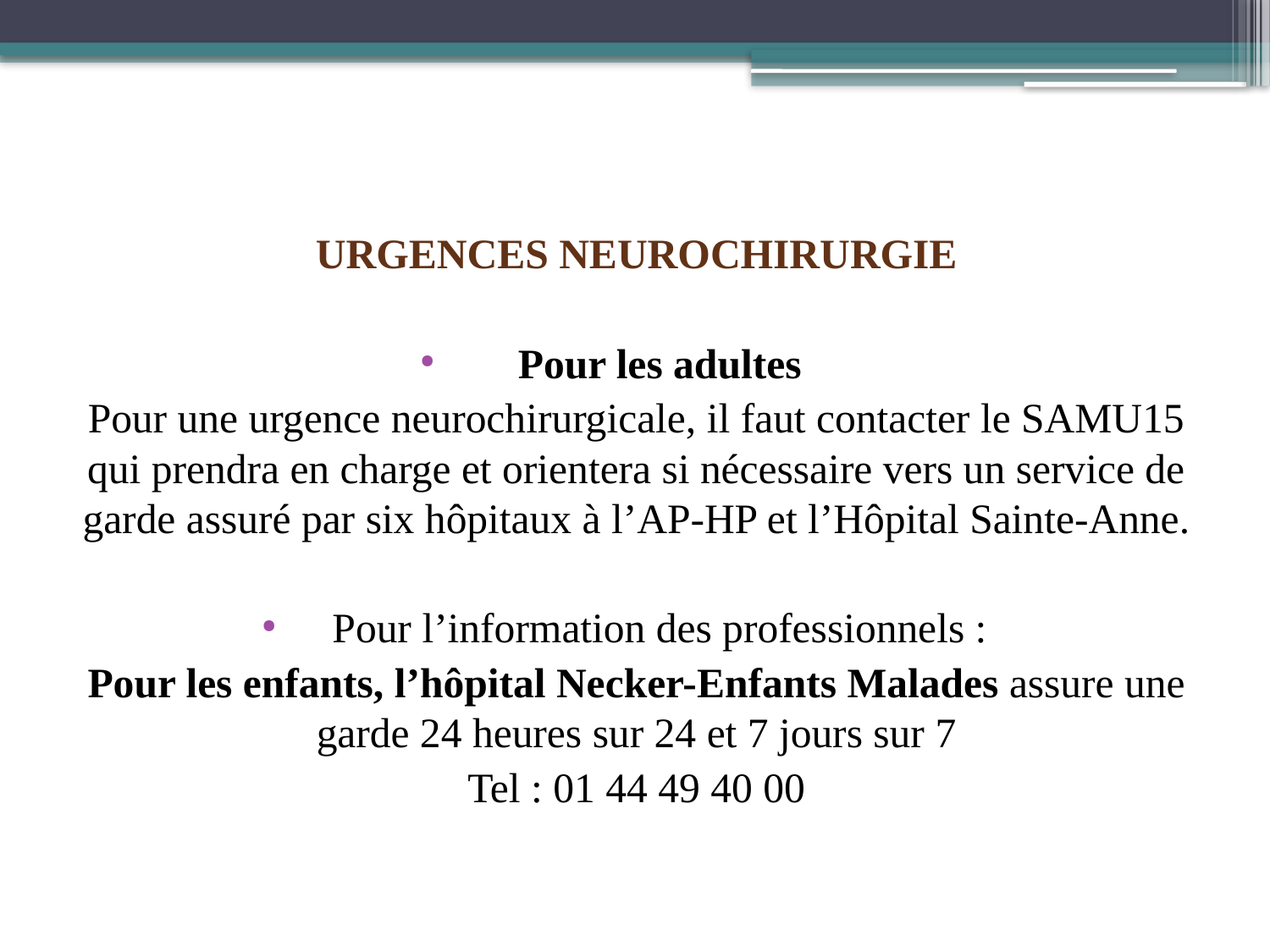

URGENCES NEUROCHIRURGIE

Pour les adultes
Pour une urgence neurochirurgicale, il faut contacter le SAMU15 qui prendra en charge et orientera si nécessaire vers un service de garde assuré par six hôpitaux à l’AP-HP et l’Hôpital Sainte-Anne.

Pour l’information des professionnels :
Pour les enfants, l’hôpital Necker-Enfants Malades assure une garde 24 heures sur 24 et 7 jours sur 7
Tel : 01 44 49 40 00